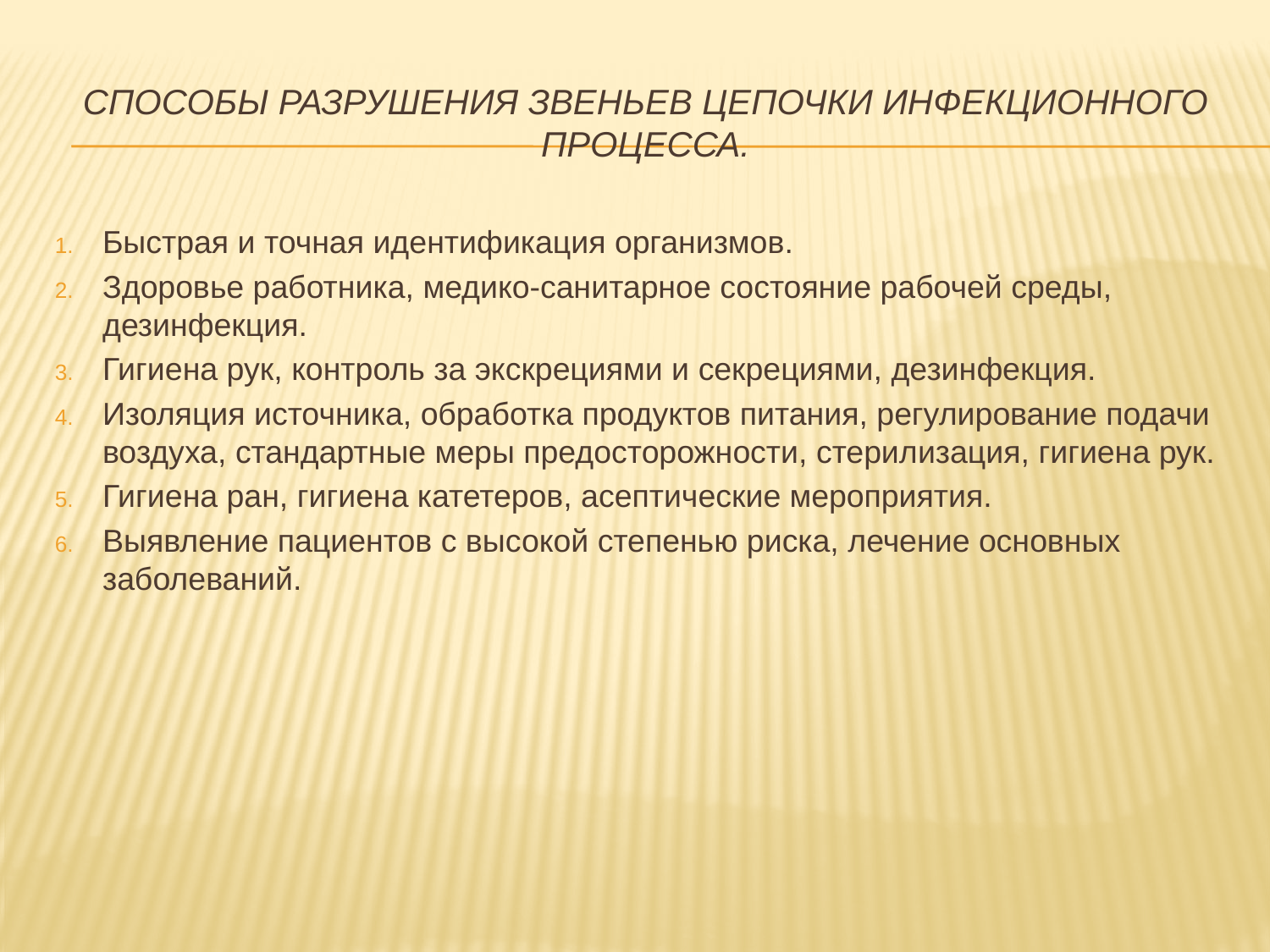

# Способы разрушения звеньев цепочки инфекционного процесса.
Быстрая и точная идентификация организмов.
Здоровье работника, медико-санитарное состояние рабочей среды, дезинфекция.
Гигиена рук, контроль за экскрециями и секрециями, дезинфекция.
Изоляция источника, обработка продуктов питания, регулирование подачи воздуха, стандартные меры предосторожности, стерилизация, гигиена рук.
Гигиена ран, гигиена катетеров, асептические мероприятия.
Выявление пациентов с высокой степенью риска, лечение основных заболеваний.